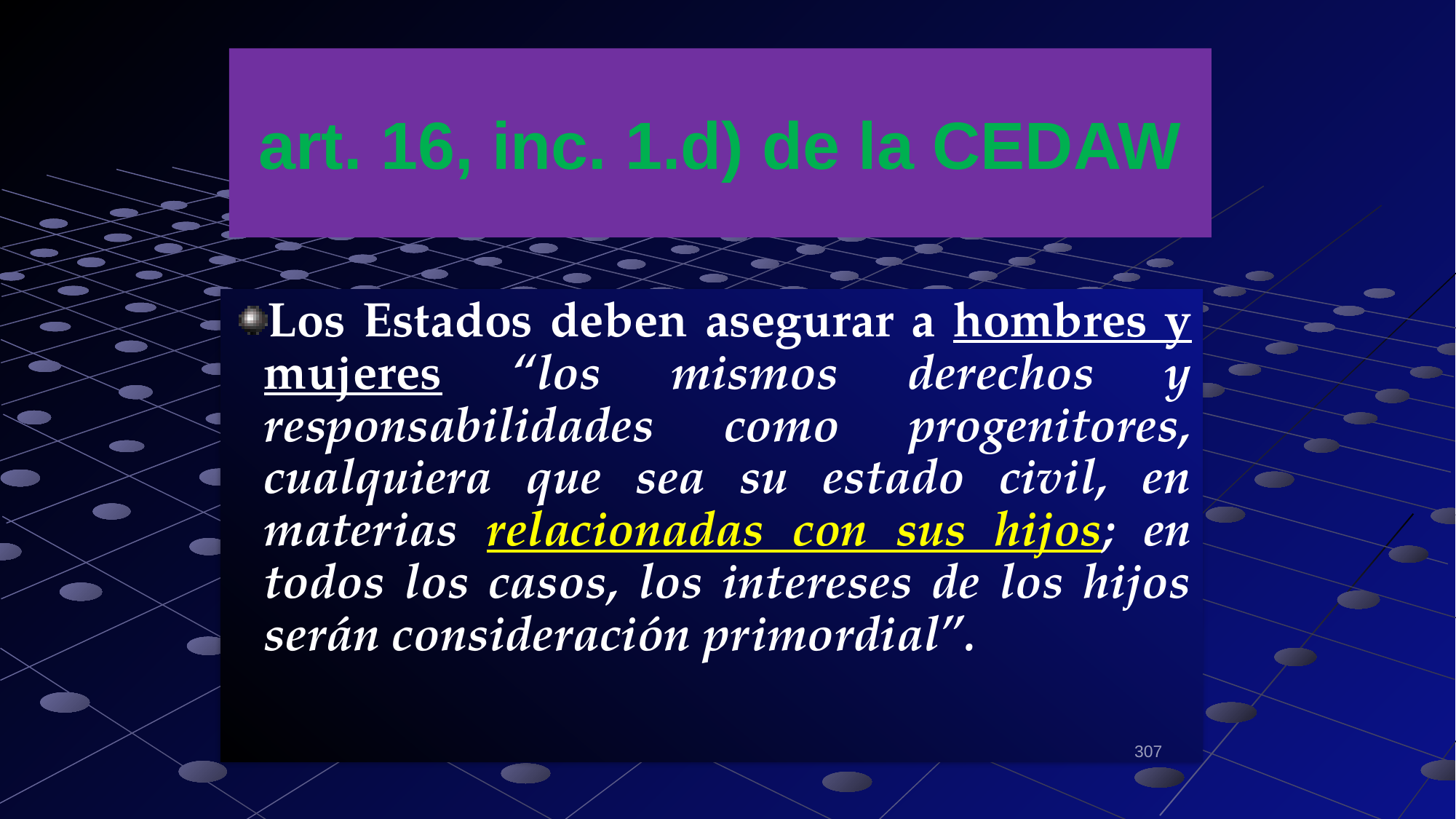

# art. 16, inc. 1.d) de la CEDAW
Los Estados deben asegurar a hombres y mujeres “los mismos derechos y responsabilidades como progenitores, cualquiera que sea su estado civil, en materias relacionadas con sus hijos; en todos los casos, los intereses de los hijos serán consideración primordial”.
307